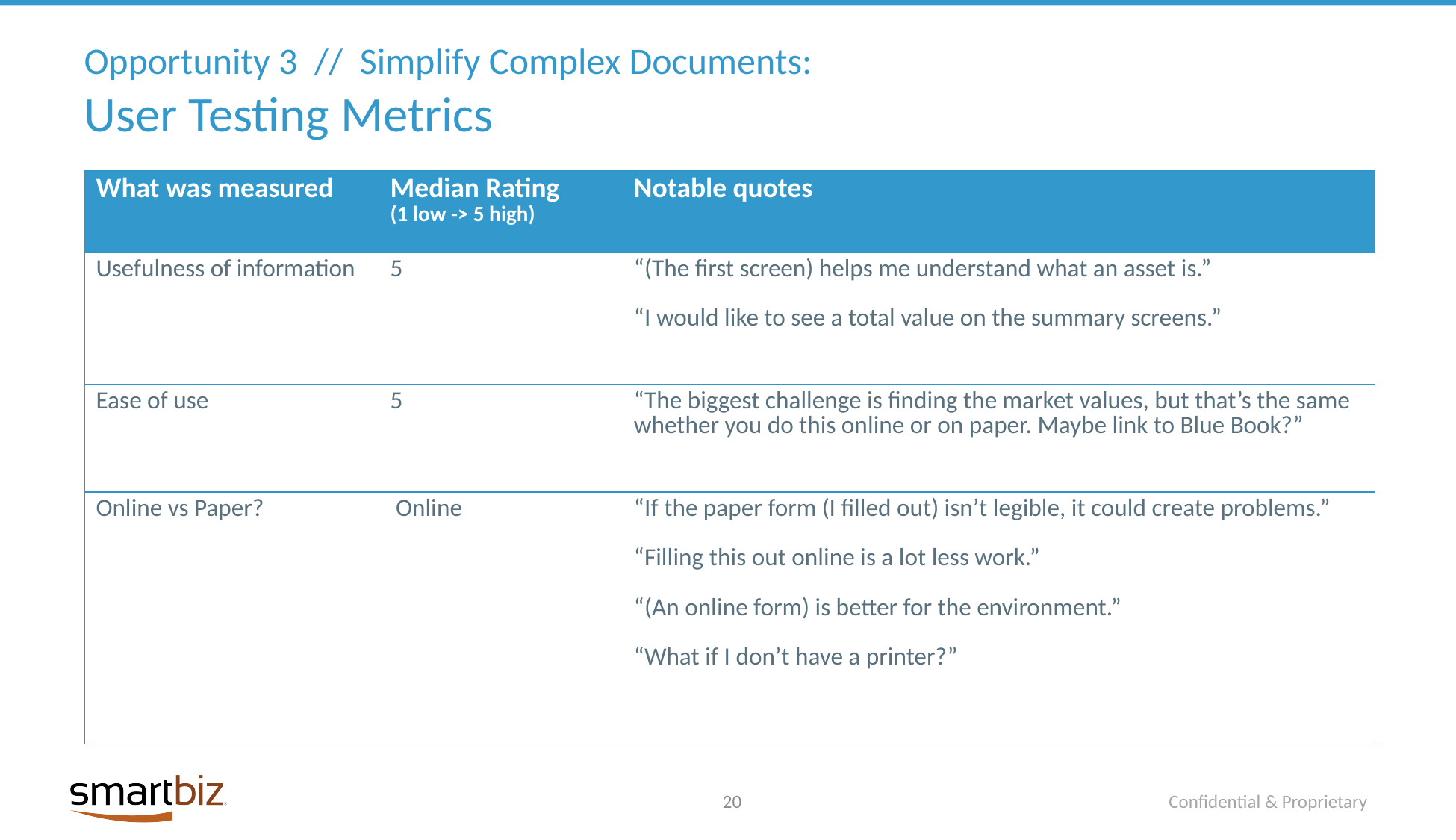

Opportunity 3  //  Simplify Complex Documents:
User Testing Metrics
| What was measured | Median Rating (1 low -> 5 high) | Notable quotes |
| --- | --- | --- |
| Usefulness of information | 5 | “(The first screen) helps me understand what an asset is.” “I would like to see a total value on the summary screens.” |
| Ease of use | 5 | “The biggest challenge is finding the market values, but that’s the same whether you do this online or on paper. Maybe link to Blue Book?” |
| Online vs Paper? | Online | “If the paper form (I filled out) isn’t legible, it could create problems.” “Filling this out online is a lot less work.” “(An online form) is better for the environment.” “What if I don’t have a printer?” |
20
Confidential & Proprietary